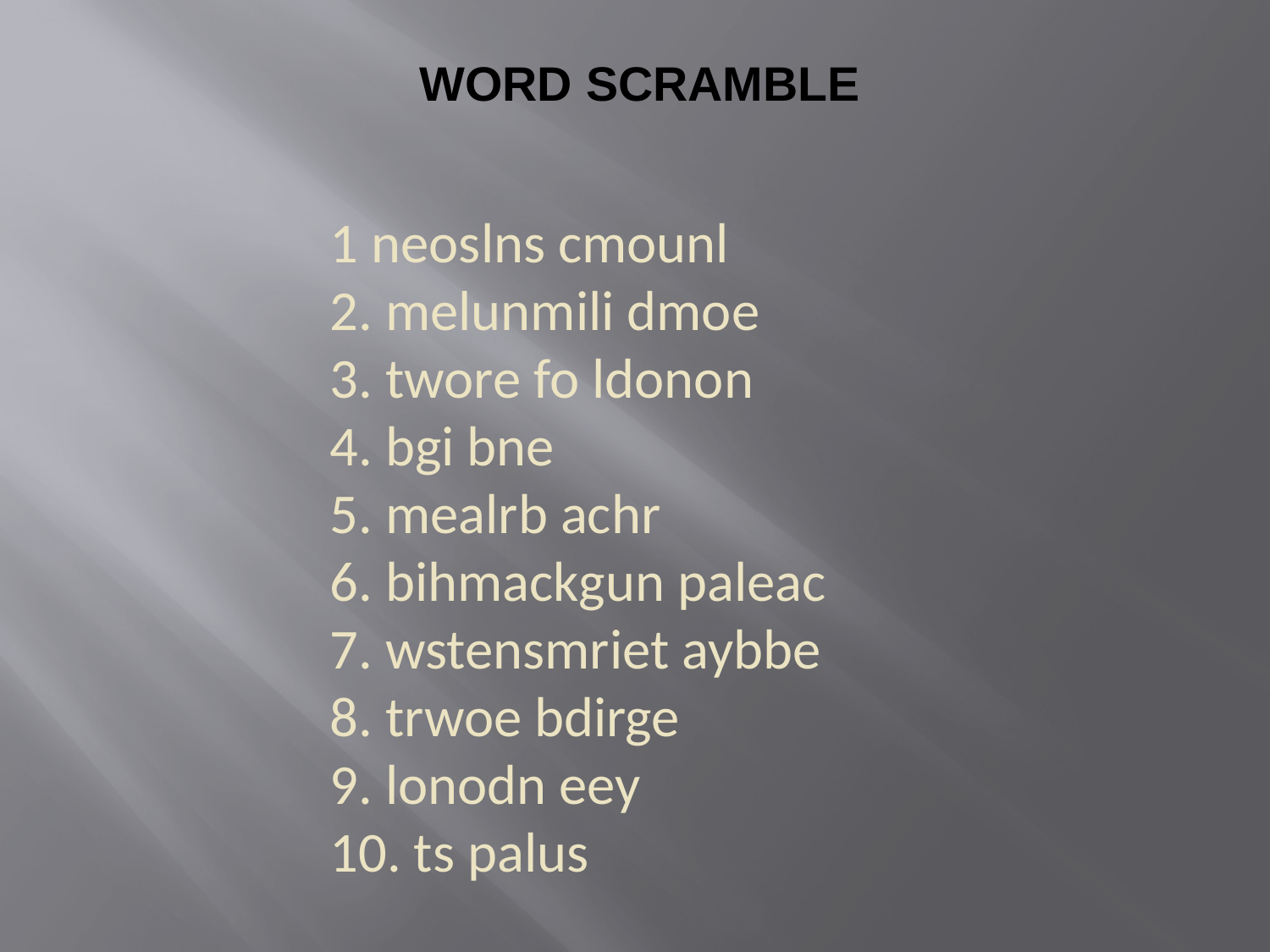

# WORD SCRAMBLE
1 neoslns cmounl
2. melunmili dmoe
3. twore fo ldonon
4. bgi bne
5. mealrb achr
6. bihmackgun paleac
7. wstensmriet aybbe
8. trwoe bdirge
9. lonodn eey
10. ts palus